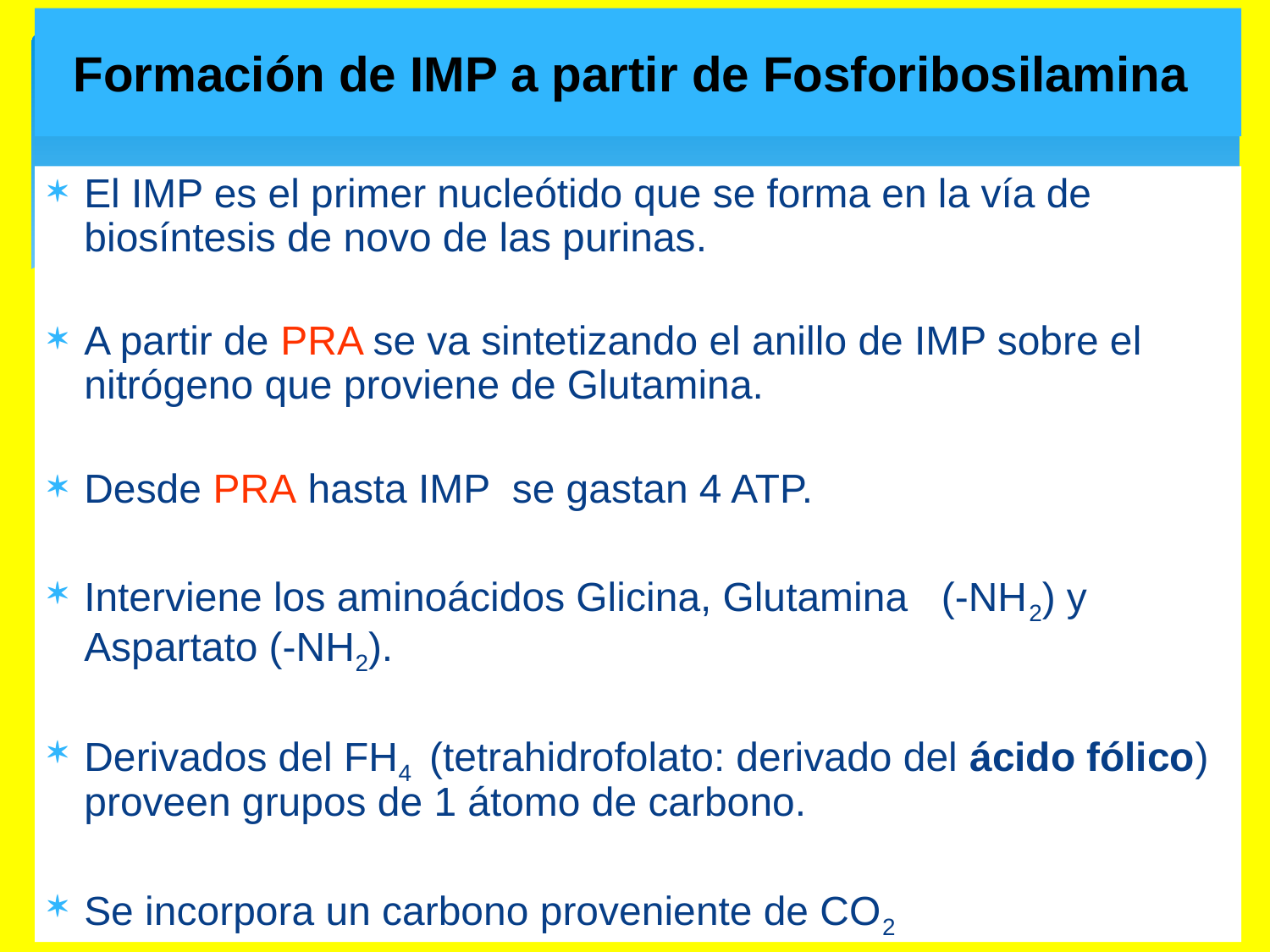

# Formación de IMP a partir de Fosforibosilamina
El IMP es el primer nucleótido que se forma en la vía de biosíntesis de novo de las purinas.

A partir de PRA se va sintetizando el anillo de IMP sobre el nitrógeno que proviene de Glutamina.

Desde PRA hasta IMP  se gastan 4 ATP.

Interviene los aminoácidos Glicina, Glutamina   (-NH2) y Aspartato (-NH2).

Derivados del FH4  (tetrahidrofolato: derivado del ácido fólico) proveen grupos de 1 átomo de carbono.

Se incorpora un carbono proveniente de CO2